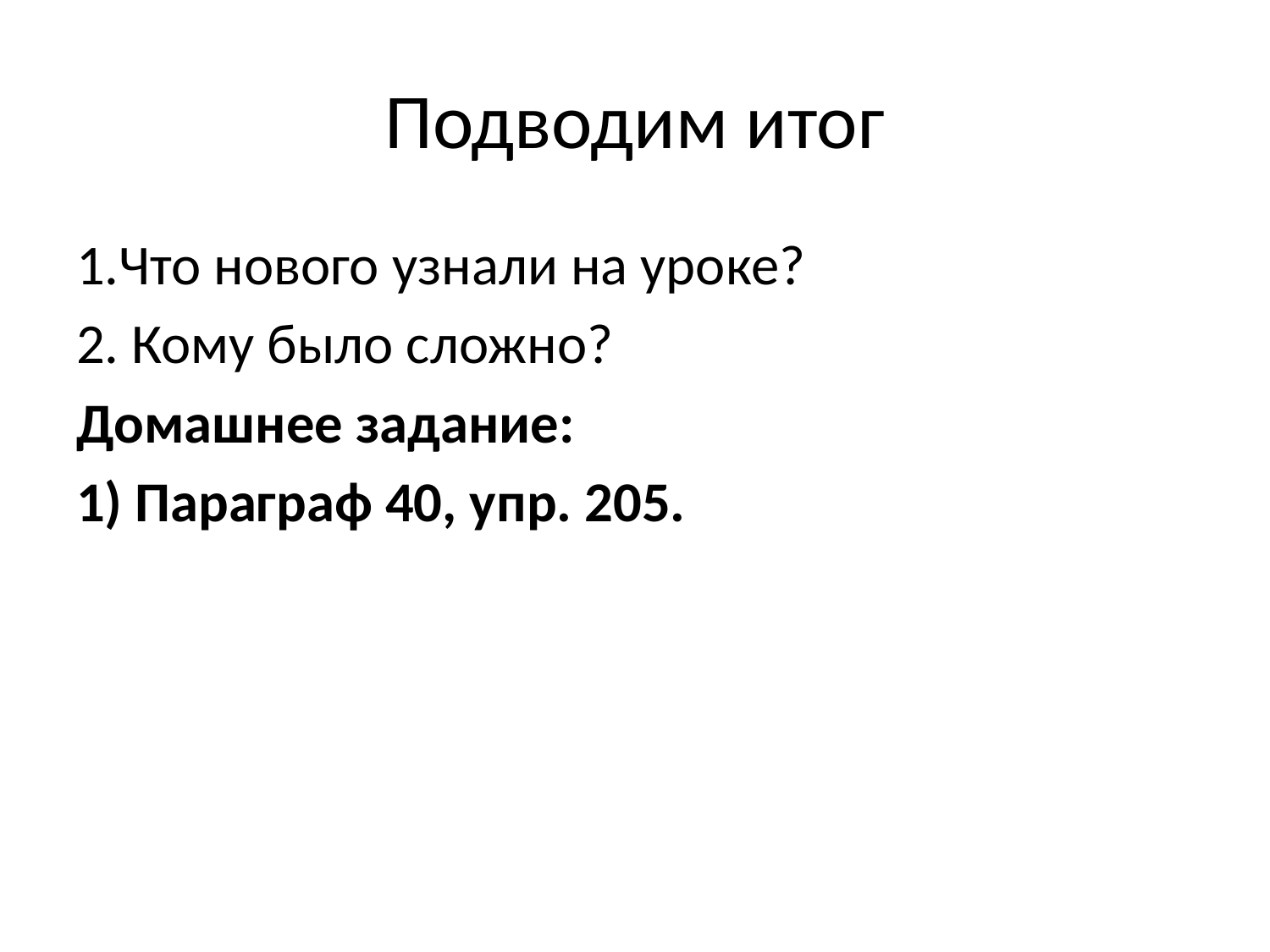

# Подводим итог
1.Что нового узнали на уроке?
2. Кому было сложно?
Домашнее задание:
1) Параграф 40, упр. 205.